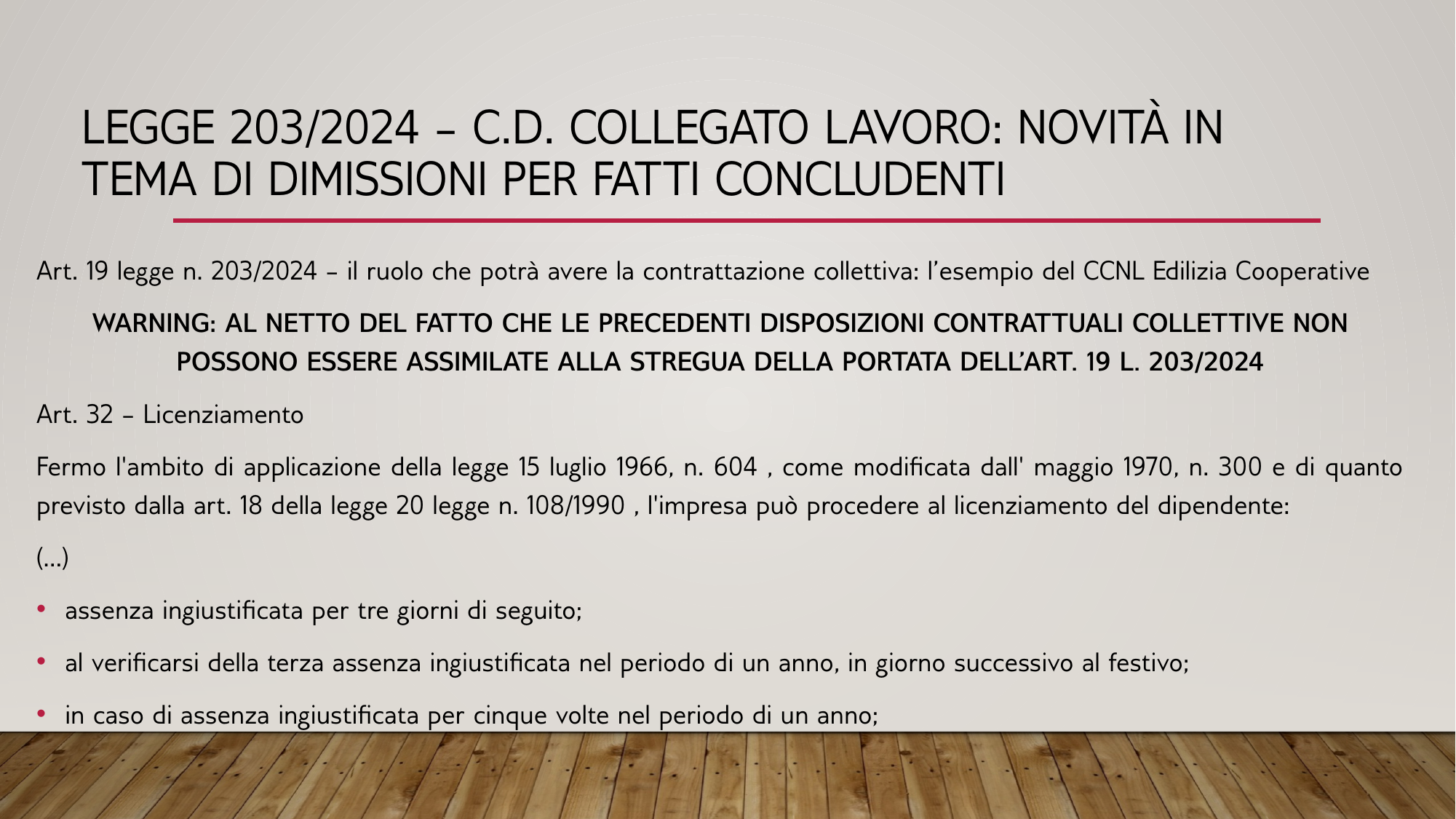

# Legge 203/2024 – c.d. collegato lavoro: novità in tema di dimissioni per fatti concludenti
Art. 19 legge n. 203/2024 – il ruolo che potrà avere la contrattazione collettiva: l’esempio del CCNL Edilizia Cooperative
WARNING: AL NETTO DEL FATTO CHE LE PRECEDENTI DISPOSIZIONI CONTRATTUALI COLLETTIVE NON POSSONO ESSERE ASSIMILATE ALLA STREGUA DELLA PORTATA DELL’ART. 19 L. 203/2024
Art. 32 – Licenziamento
Fermo l'ambito di applicazione della legge 15 luglio 1966, n. 604 , come modificata dall' maggio 1970, n. 300 e di quanto previsto dalla art. 18 della legge 20 legge n. 108/1990 , l'impresa può procedere al licenziamento del dipendente:
(…)
assenza ingiustificata per tre giorni di seguito;
al verificarsi della terza assenza ingiustificata nel periodo di un anno, in giorno successivo al festivo;
in caso di assenza ingiustificata per cinque volte nel periodo di un anno;